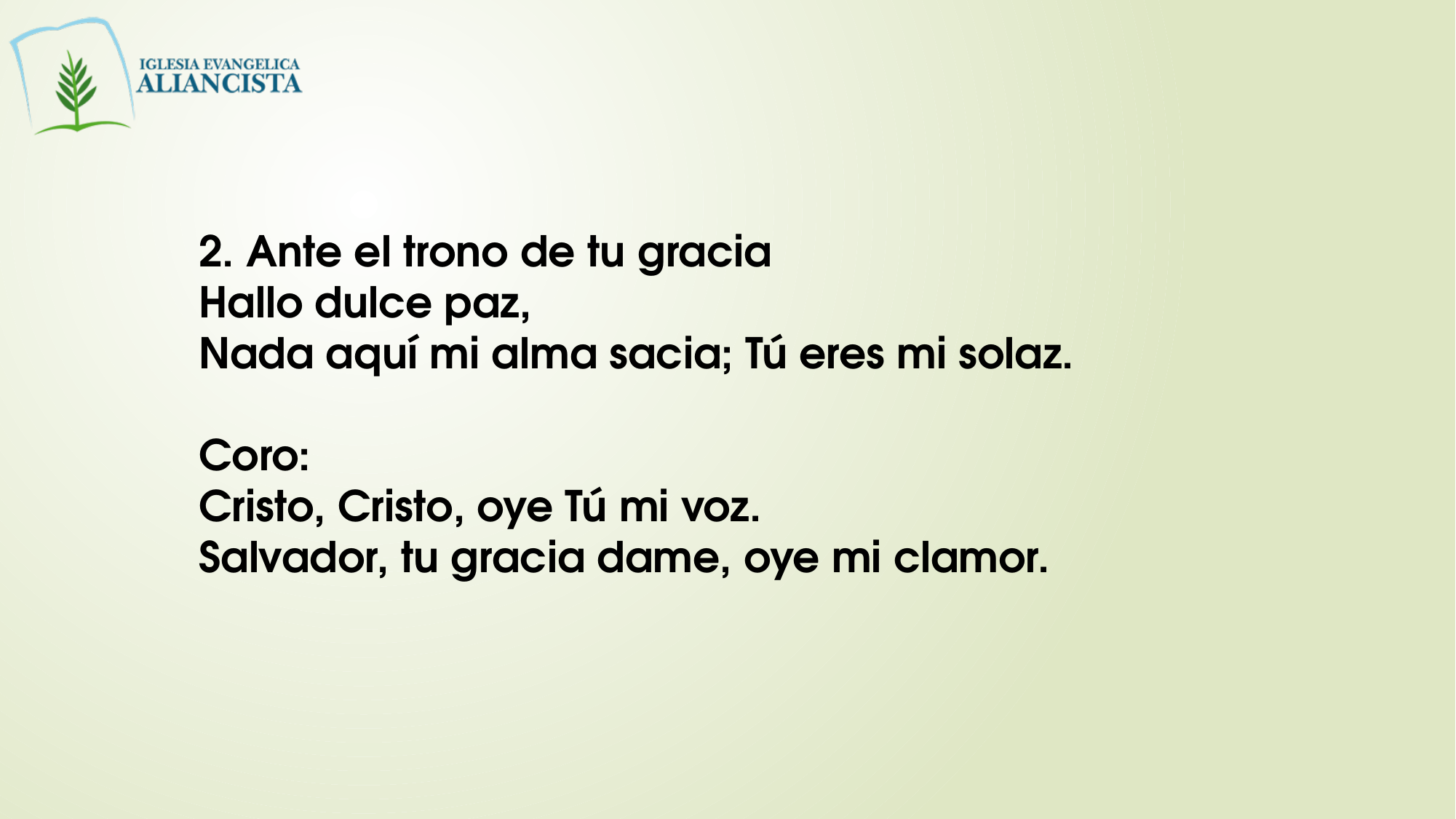

2. Ante el trono de tu gracia
Hallo dulce paz,
Nada aquí mi alma sacia; Tú eres mi solaz.

Coro:
Cristo, Cristo, oye Tú mi voz.
Salvador, tu gracia dame, oye mi clamor.